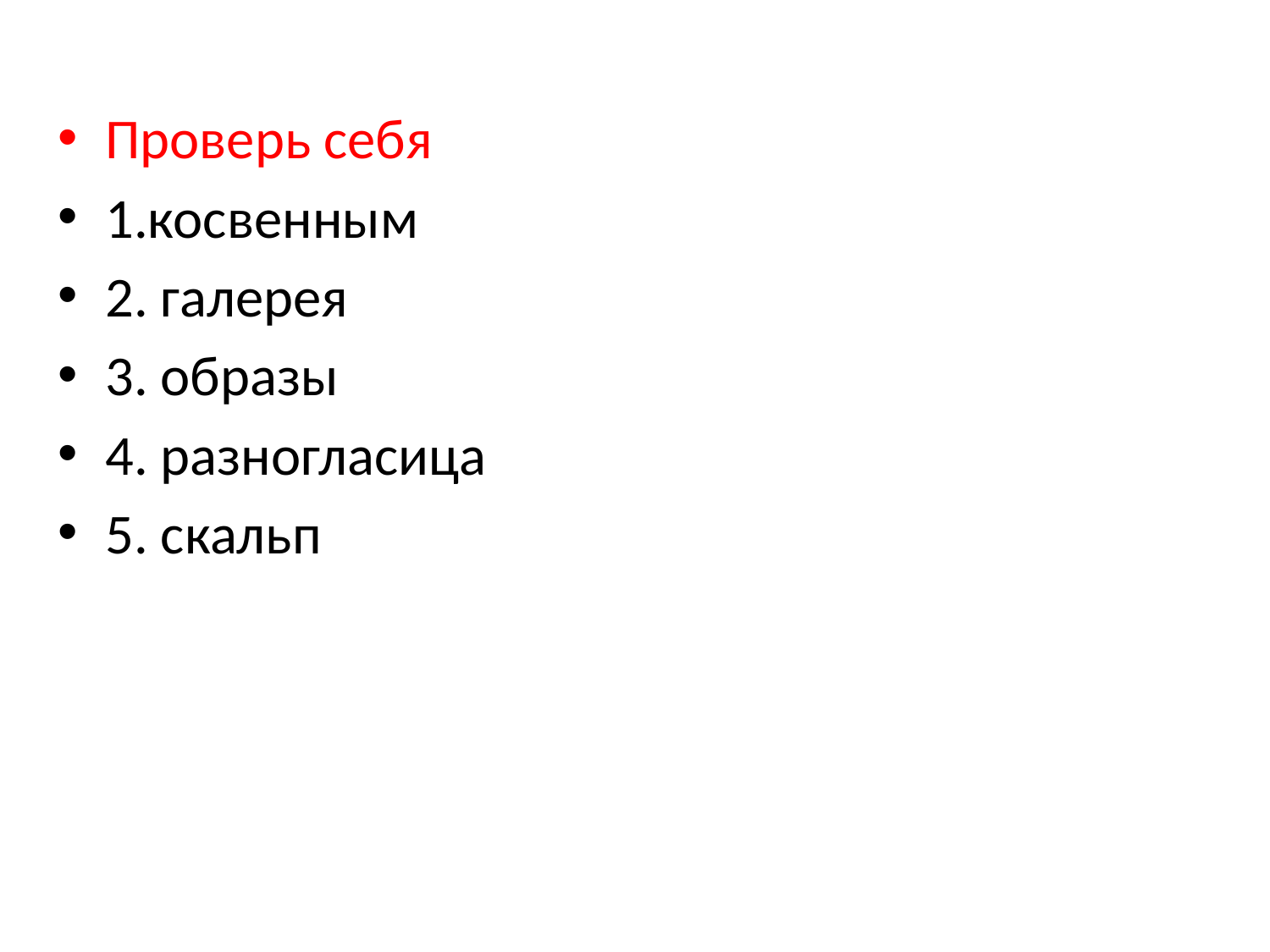

Проверь себя
1.косвенным
2. галерея
3. образы
4. разногласица
5. скальп